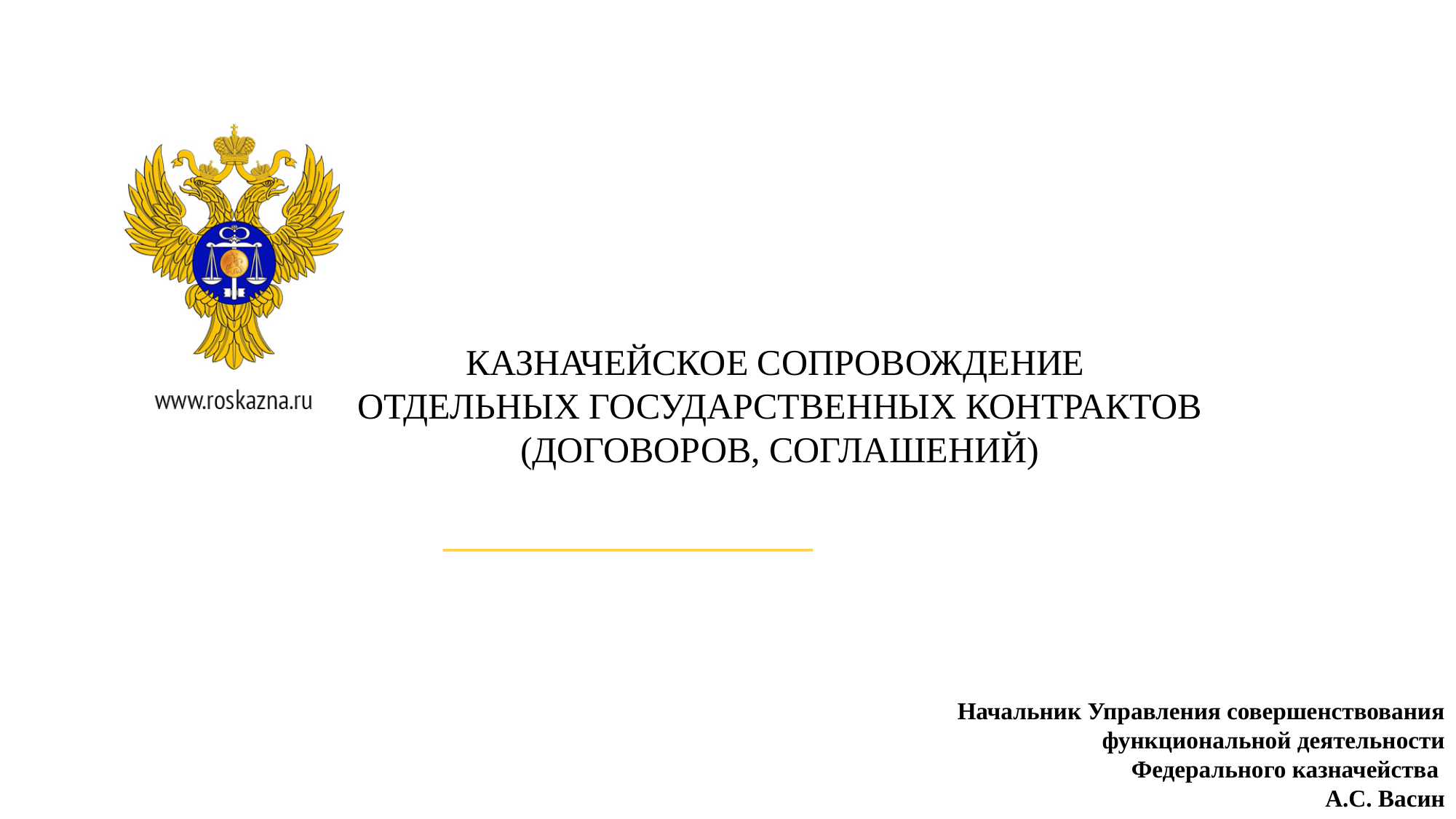

КАЗНАЧЕЙСКОЕ СОПРОВОЖДЕНИЕ
ОТДЕЛЬНЫХ ГОСУДАРСТВЕННЫХ КОНТРАКТОВ (ДОГОВОРОВ, СОГЛАШЕНИЙ)

Начальник Управления совершенствования
функциональной деятельности
Федерального казначейства
А.С. Васин